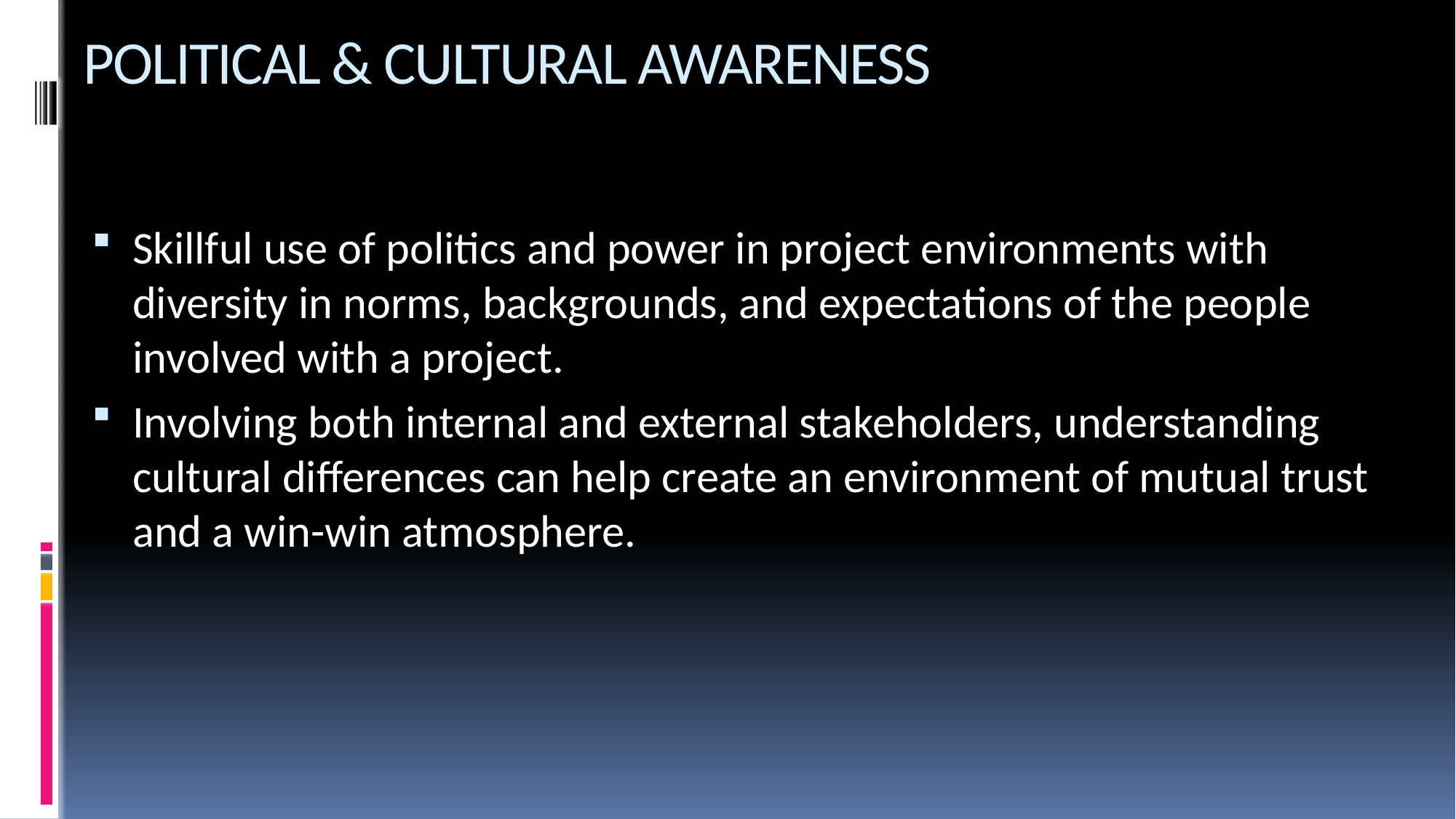

# POLITICAL & CULTURAL AWARENESS
Skillful use of politics and power in project environments with diversity in norms, backgrounds, and expectations of the people involved with a project.
Involving both internal and external stakeholders, understanding cultural differences can help create an environment of mutual trust and a win-win atmosphere.